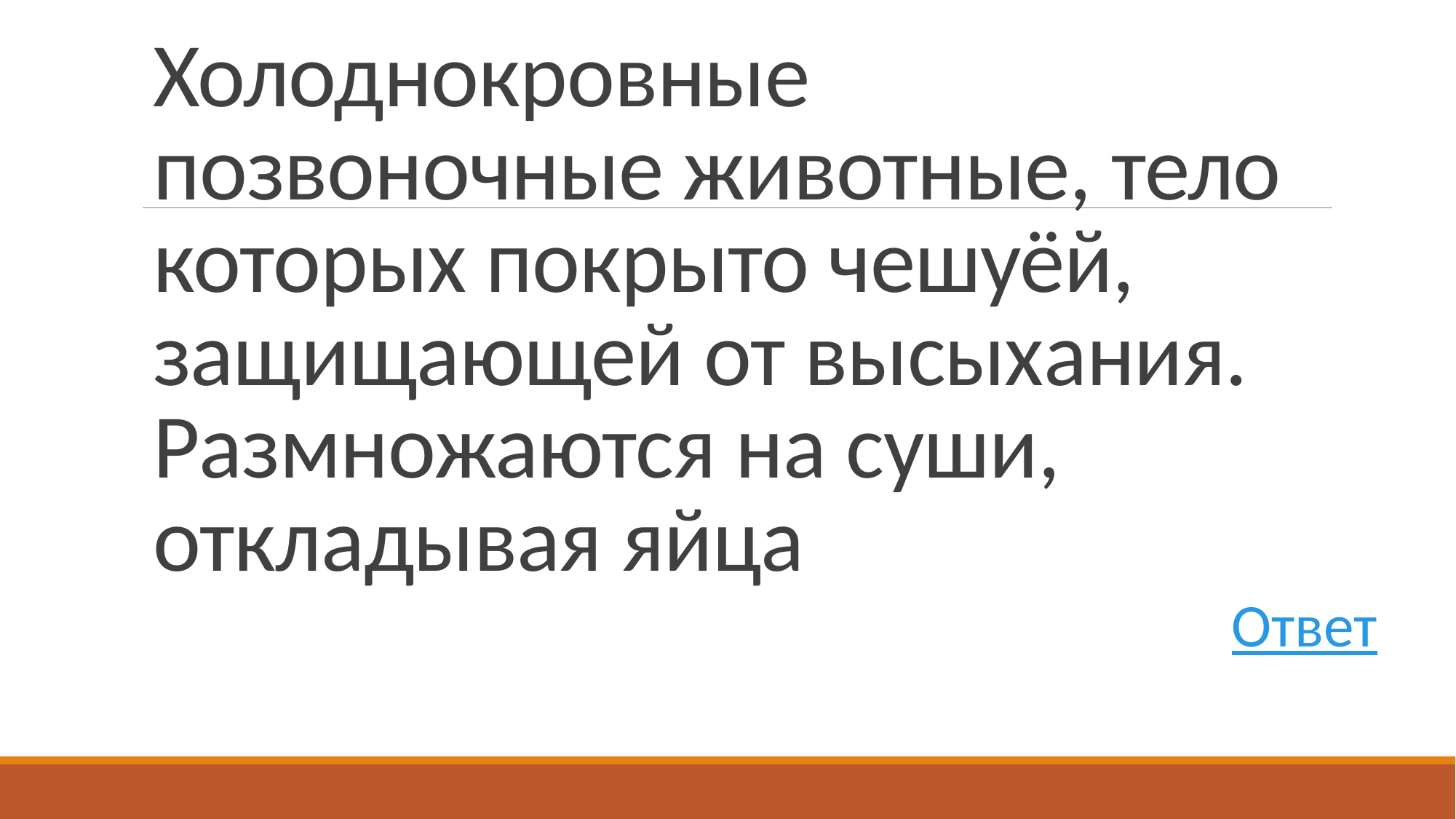

# Холоднокровные позвоночные животные, тело которых покрыто чешуёй, защищающей от высыхания. Размножаются на суши, откладывая яйца
Ответ